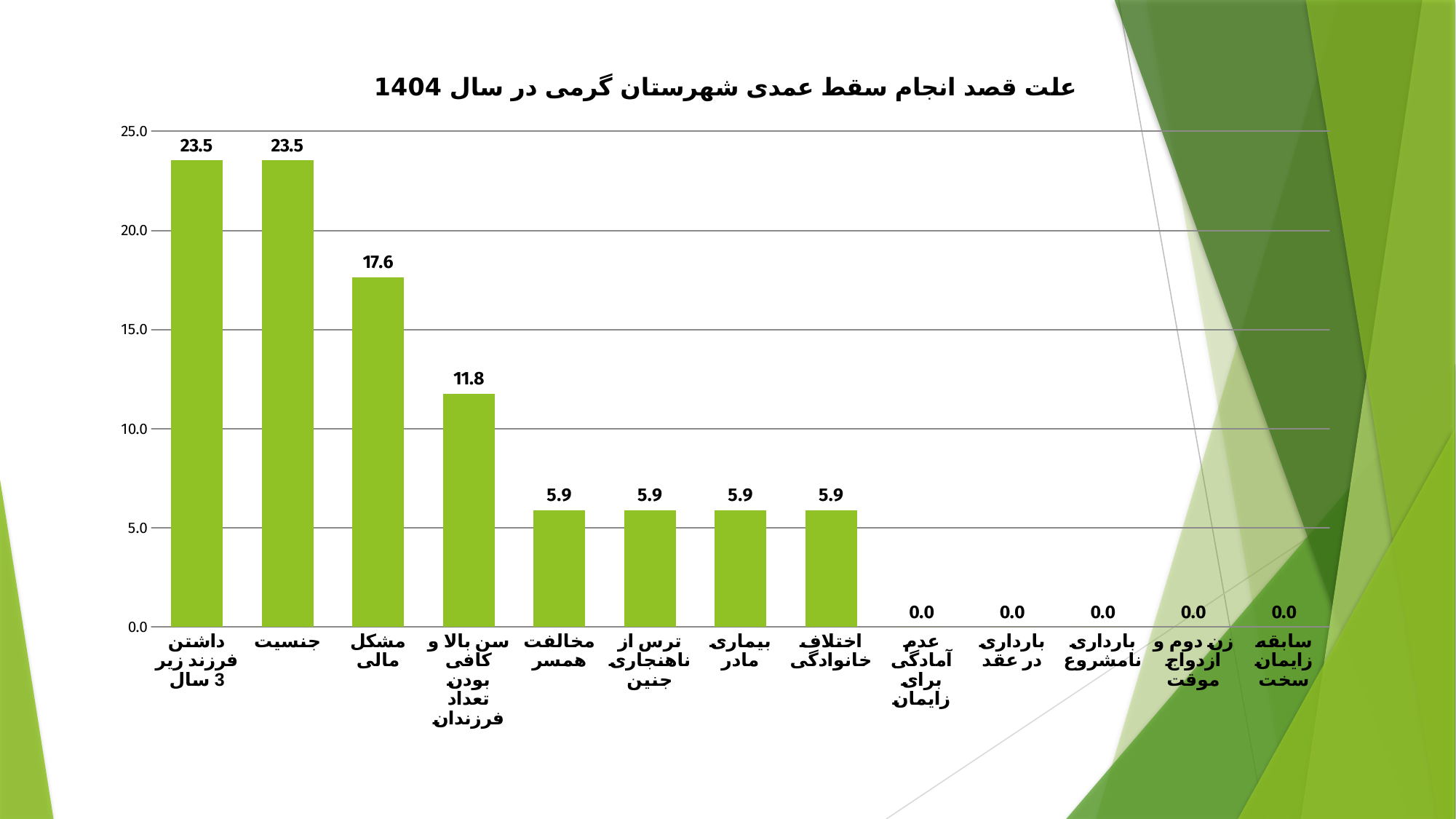

### Chart: علت قصد انجام سقط عمدی شهرستان گرمی در سال 1404

| Category |  |
|---|---|
| داشتن فرزند زیر 3 سال | 23.52941176470588 |
| جنسیت | 23.52941176470588 |
| مشکل مالی | 17.64705882352943 |
| سن بالا و کافی بودن تعداد فرزندان | 11.76470588235294 |
| مخالفت همسر | 5.8823529411764675 |
| ترس از ناهنجاری جنین | 5.8823529411764675 |
| بیماری مادر | 5.8823529411764675 |
| اختلاف خانوادگی | 5.8823529411764675 |
| عدم آمادگی برای زایمان | 0.0 |
| بارداری در عقد | 0.0 |
| بارداری نامشروع | 0.0 |
| زن دوم و ازدواج موقت | 0.0 |
| سابقه زایمان سخت | 0.0 |
#